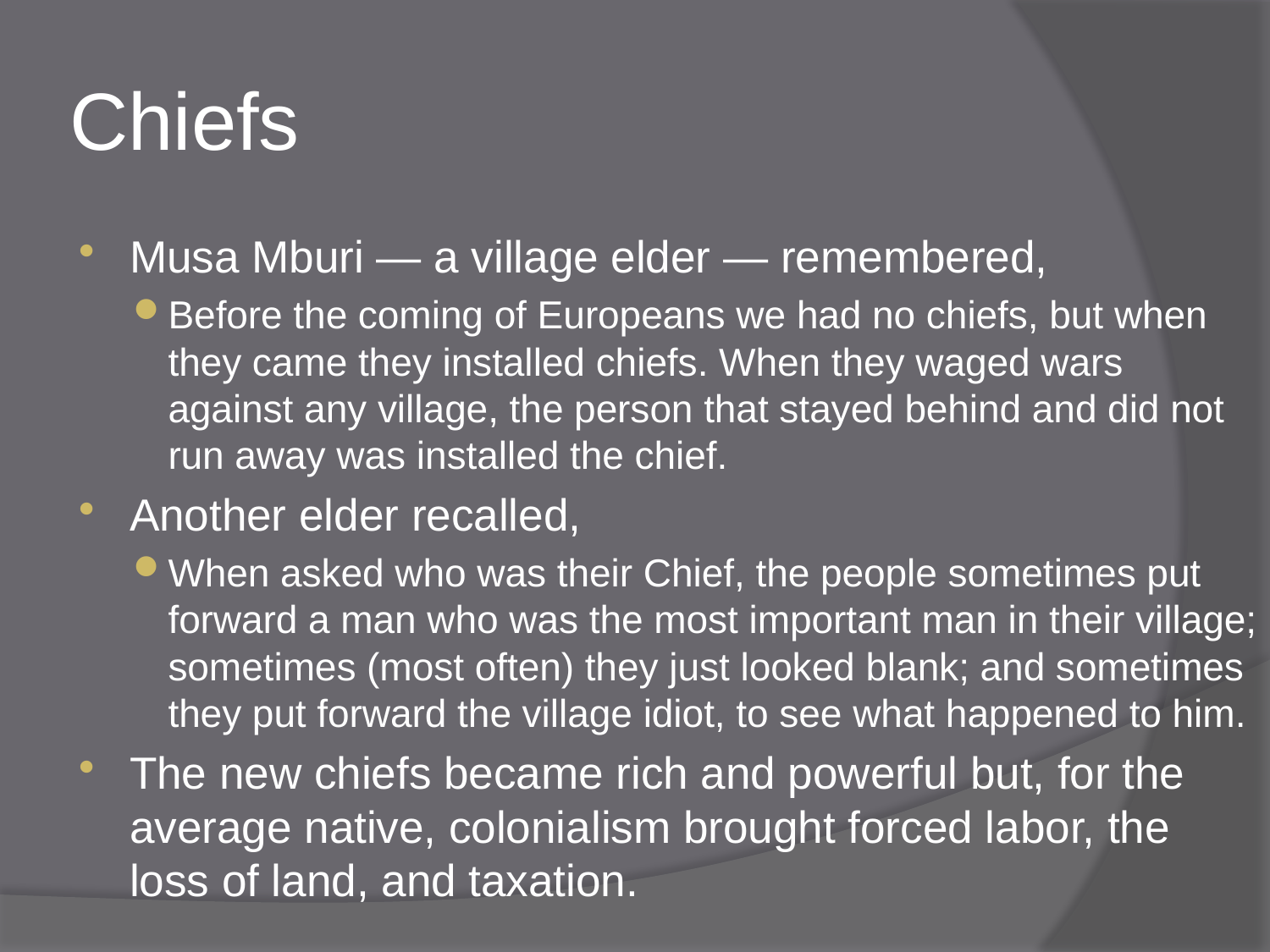

# Chiefs
Musa Mburi — a village elder — remembered,
Before the coming of Europeans we had no chiefs, but when they came they installed chiefs. When they waged wars against any village, the person that stayed behind and did not run away was installed the chief.
Another elder recalled,
When asked who was their Chief, the people sometimes put forward a man who was the most important man in their village; sometimes (most often) they just looked blank; and sometimes they put forward the village idiot, to see what happened to him.
The new chiefs became rich and powerful but, for the average native, colonialism brought forced labor, the loss of land, and taxation.